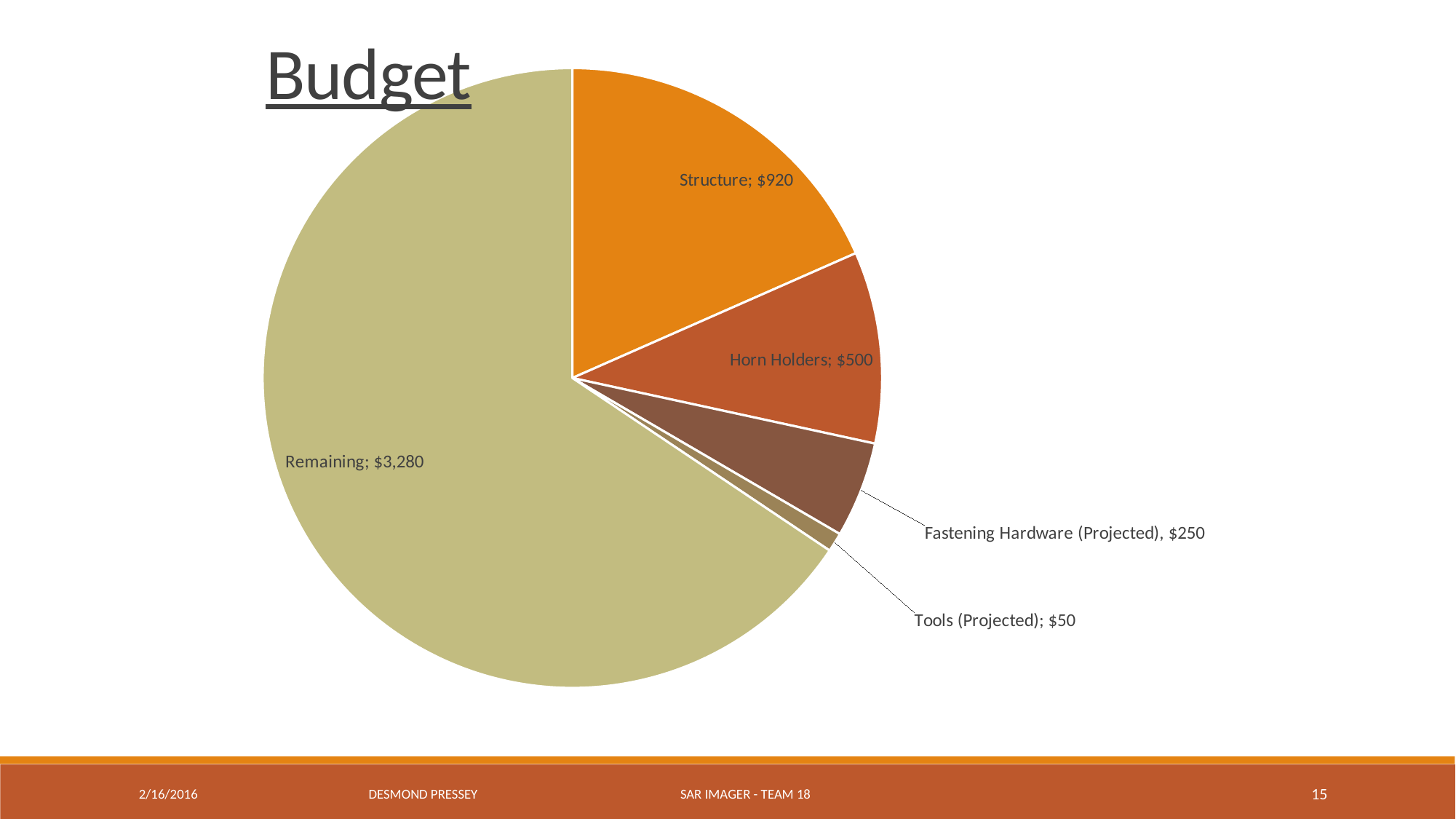

Budget

### Chart

| Category | Budget |
|---|---|
| Structure | 920.0 |
| Horn Holders | 500.0 |
| Fastening Hardware (Projected) | 250.0 |
| Tools (Projected) | 50.0 |
| Remaining | 3280.0 |
2/16/2016
Desmond pressey
SAR Imager - Team 18
15